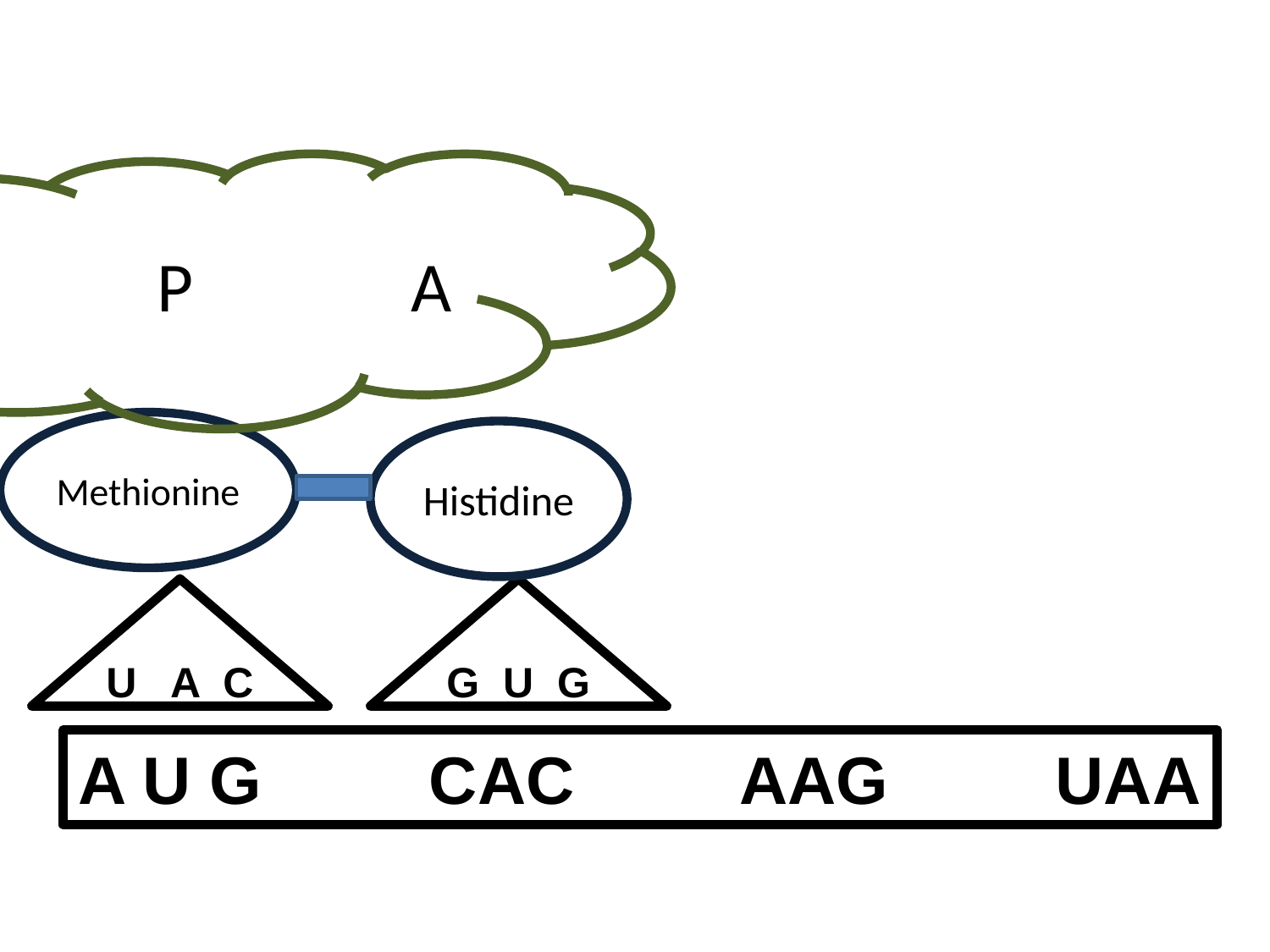

E 		P 		A
Methionine
Histidine

U   A  C
G  U  G
A U G         CAC         AAG         UAA